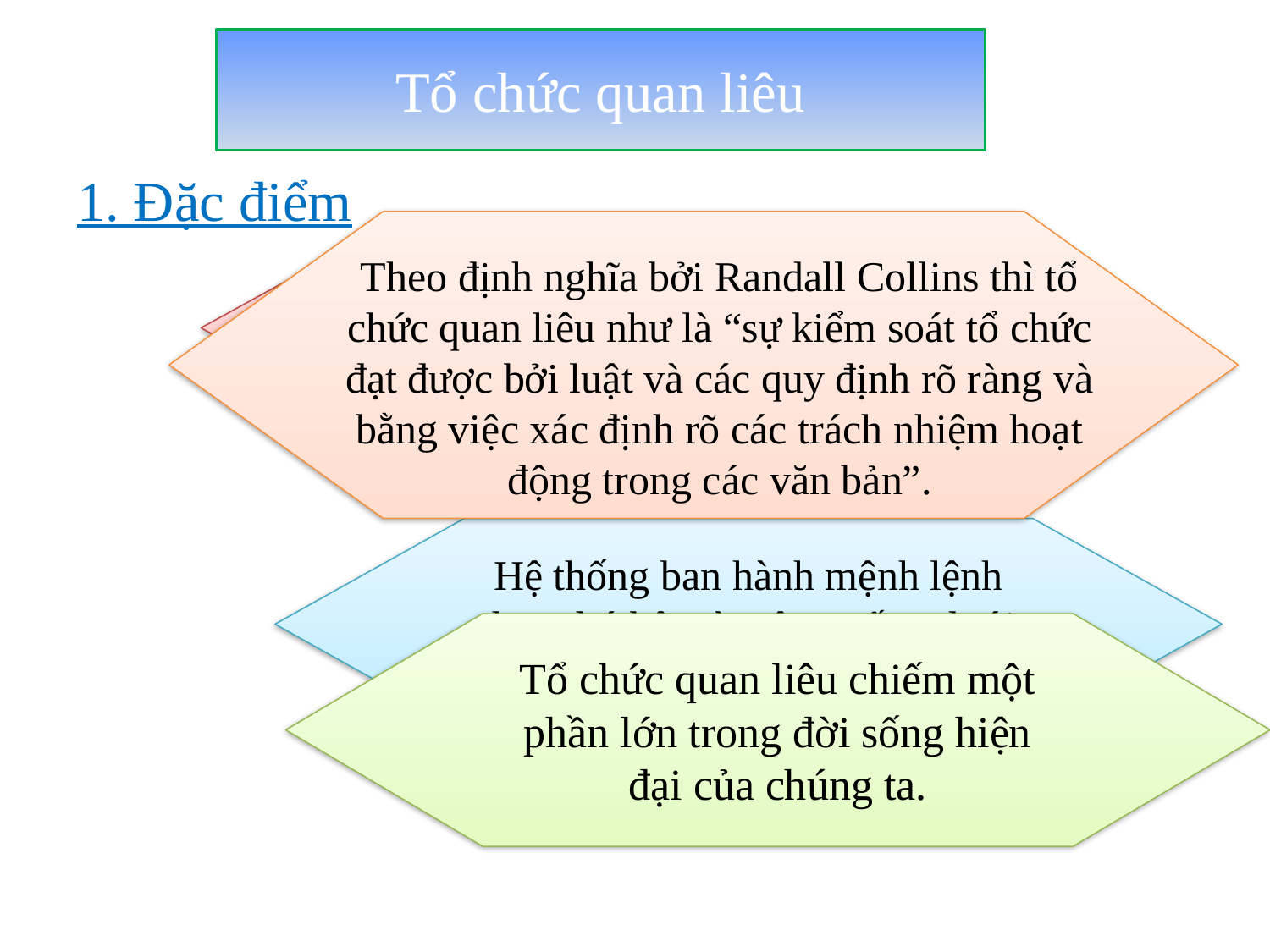

Tổ chức quan liêu
1. Đặc điểm

Là tổ chức mà hoạt động của nó được phân chia thành các vai trò

Các vai trò này được xác định bởi những quy tắc, thủ tục và được sắp xếp vào một thứ bậc quyền lực
Theo định nghĩa bởi Randall Collins thì tổ chức quan liêu như là “sự kiểm soát tổ chức đạt được bởi luật và các quy định rõ ràng và bằng việc xác định rõ các trách nhiệm hoạt động trong các văn bản”.
Hệ thống ban hành mệnh lệnh theo thứ bậc từ trên xuống dưới với nhiều cấp độ khác nhau
Tổ chức quan liêu chiếm một phần lớn trong đời sống hiện đại của chúng ta.